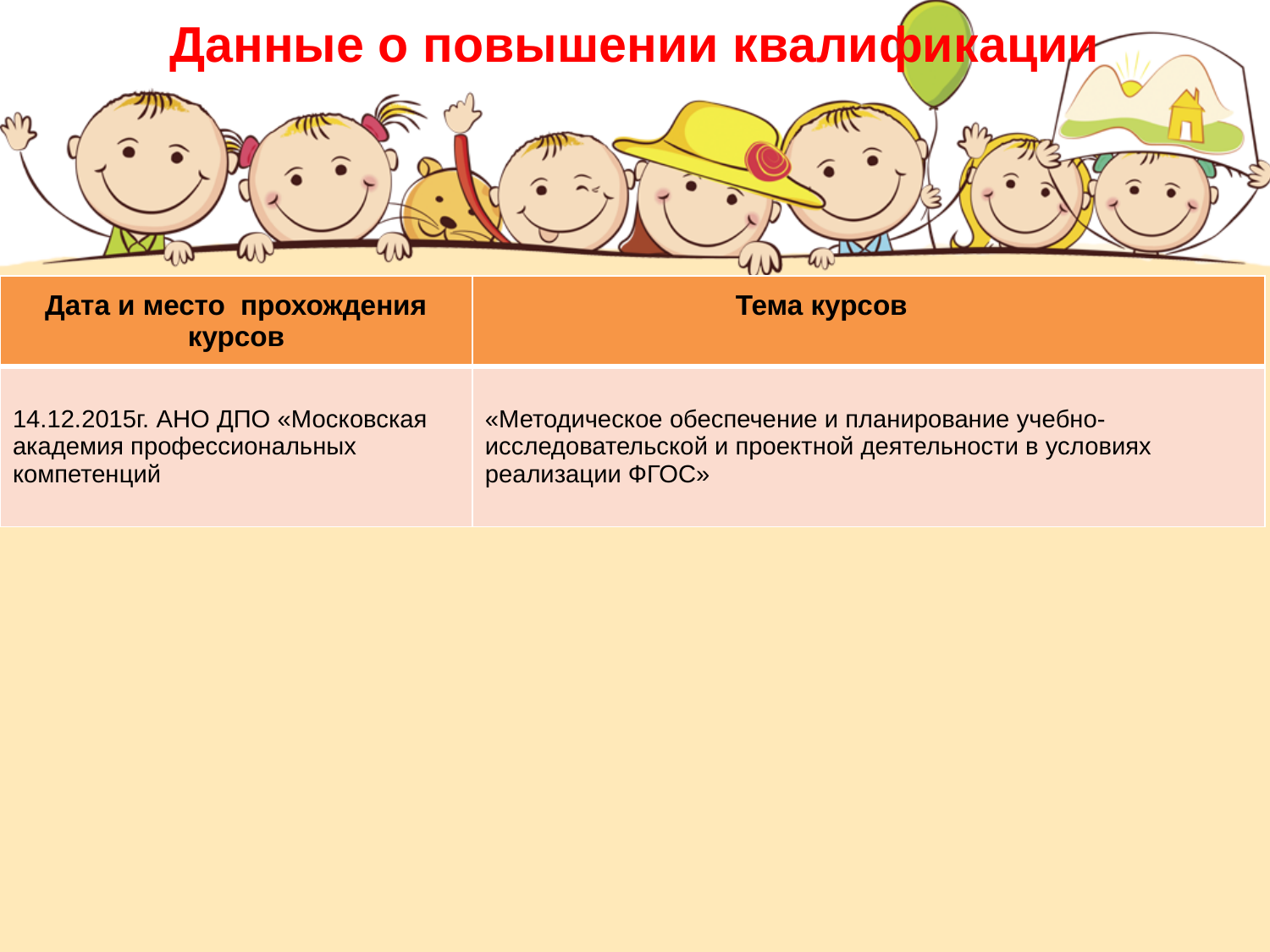

Данные о повышении квалификации
| Дата и место прохождения курсов | Тема курсов |
| --- | --- |
| 14.12.2015г. АНО ДПО «Московская академия профессиональных компетенций | «Методическое обеспечение и планирование учебно-исследовательской и проектной деятельности в условиях реализации ФГОС» |